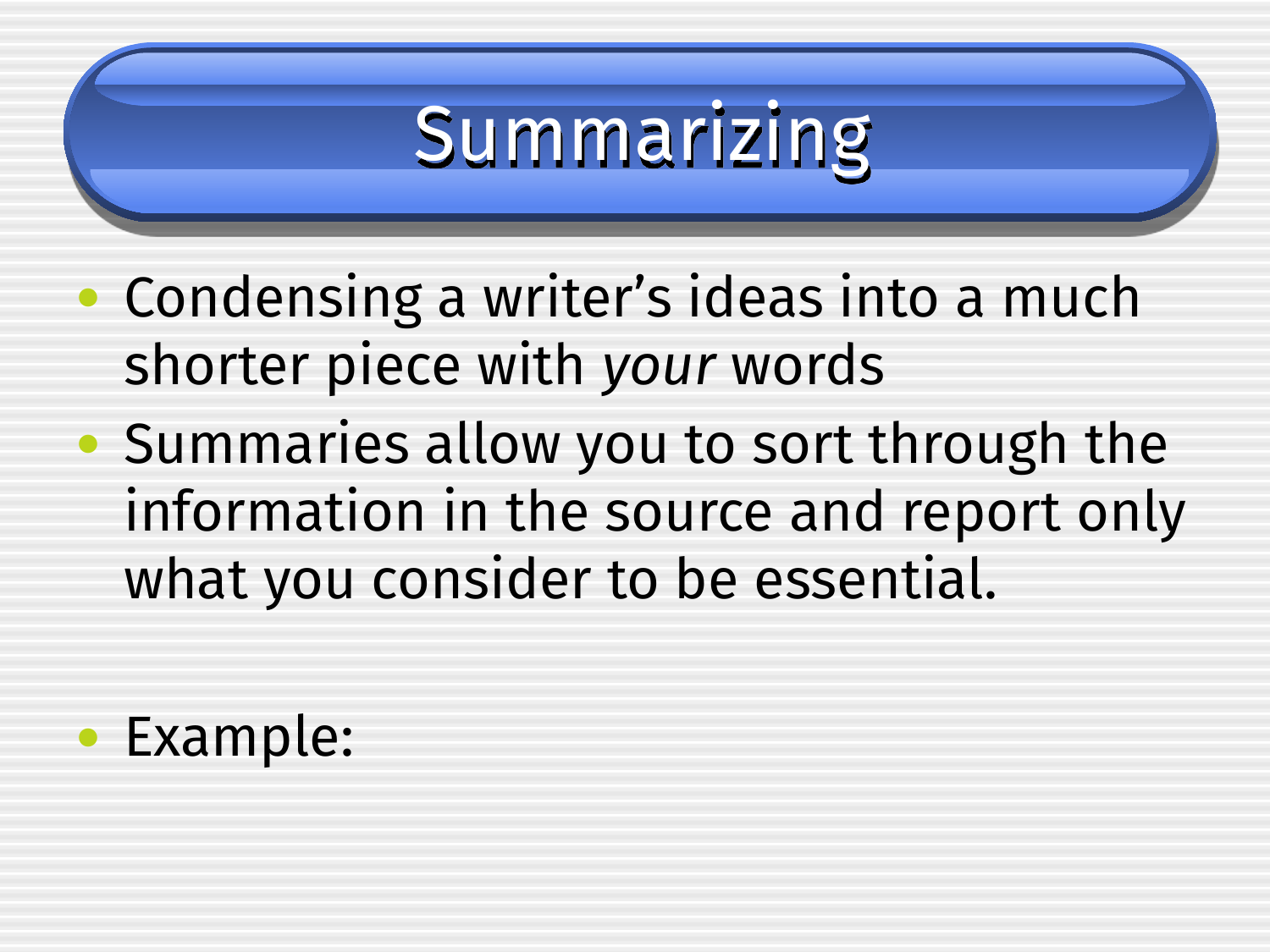

# Summarizing
Condensing a writer’s ideas into a much shorter piece with your words
Summaries allow you to sort through the information in the source and report only what you consider to be essential.

Example: